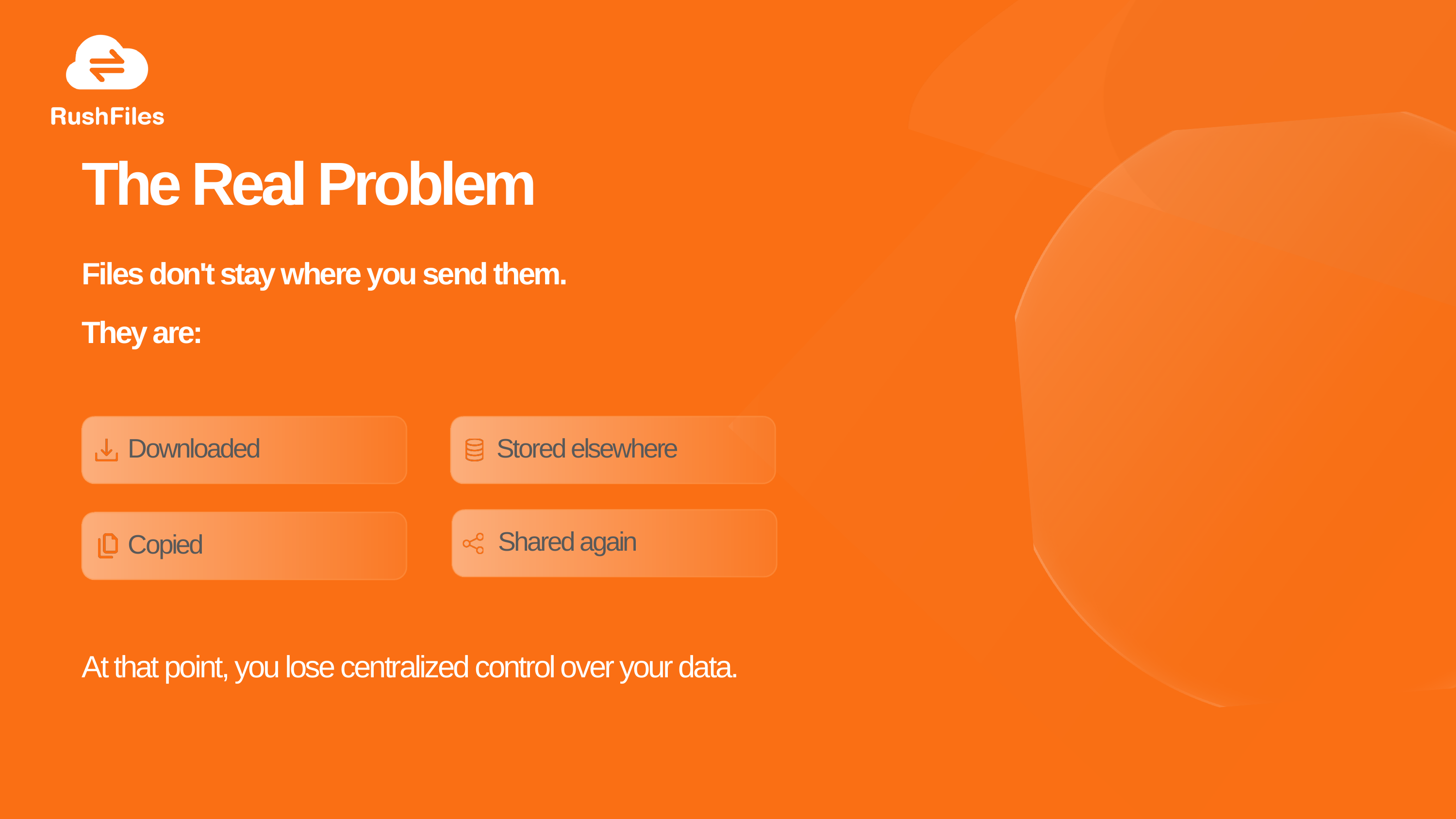

The Real Problem
Files don't stay where you send them.
They are:

Downloaded
Stored elsewhere

Shared again
Copied

At that point, you lose centralized control over your data.